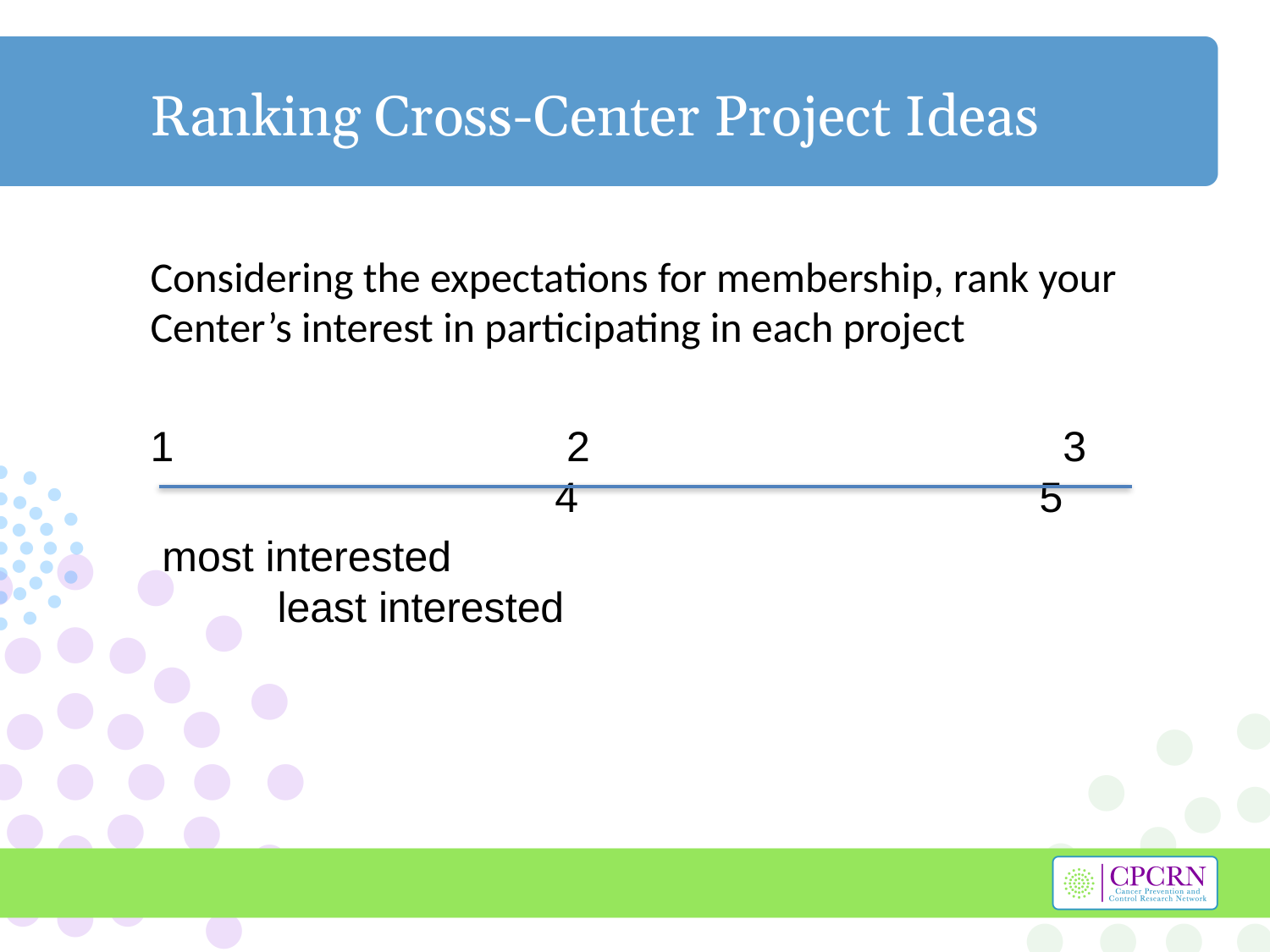

Ranking Cross-Center Project Ideas
Considering the expectations for membership, rank your Center’s interest in participating in each project

1			   2				  3				  4				5
 most interested							least interested